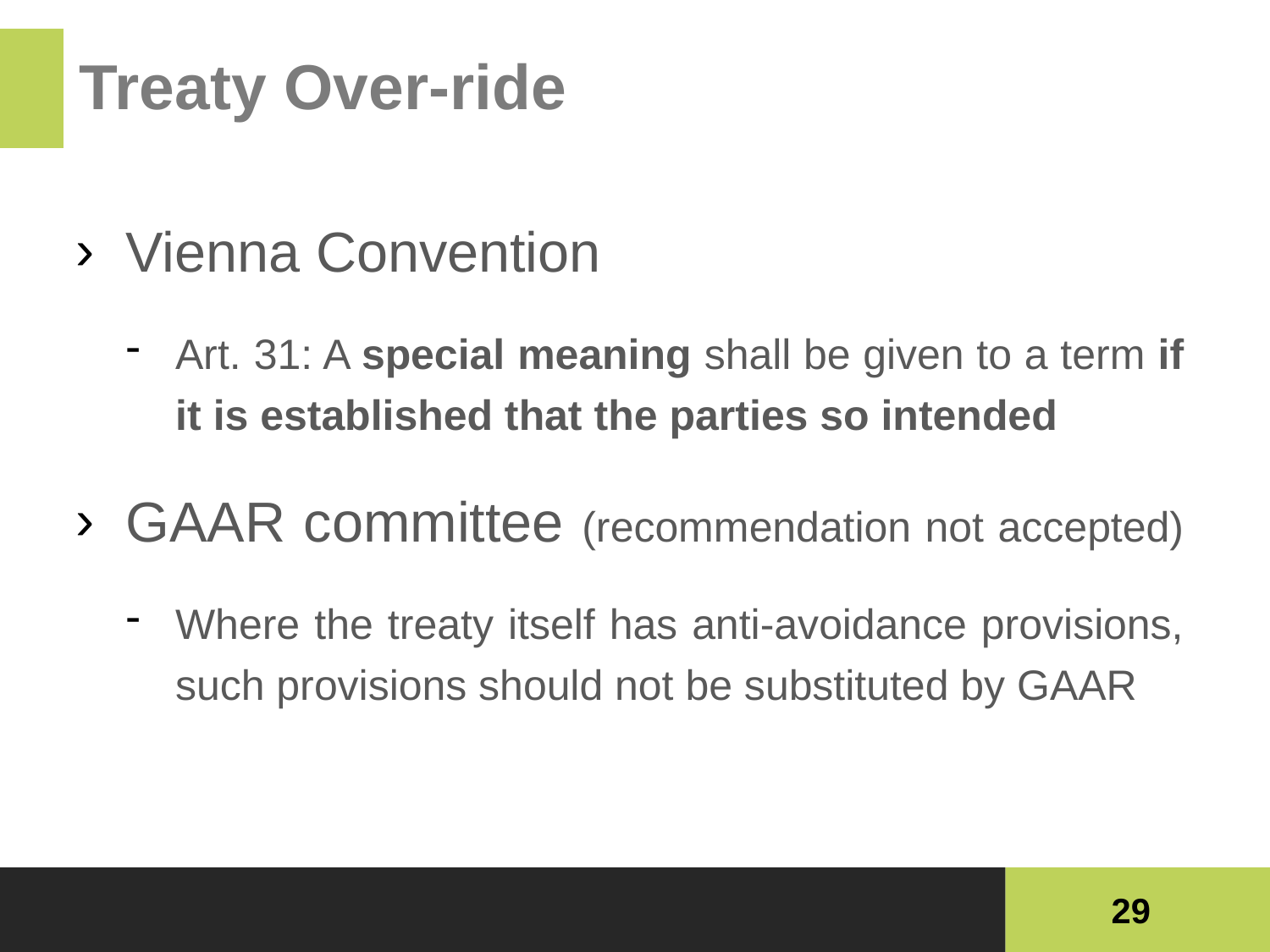

# Treaty Over-ride
Vienna Convention
Art. 31: A special meaning shall be given to a term if it is established that the parties so intended
GAAR committee (recommendation not accepted)
Where the treaty itself has anti-avoidance provisions, such provisions should not be substituted by GAAR